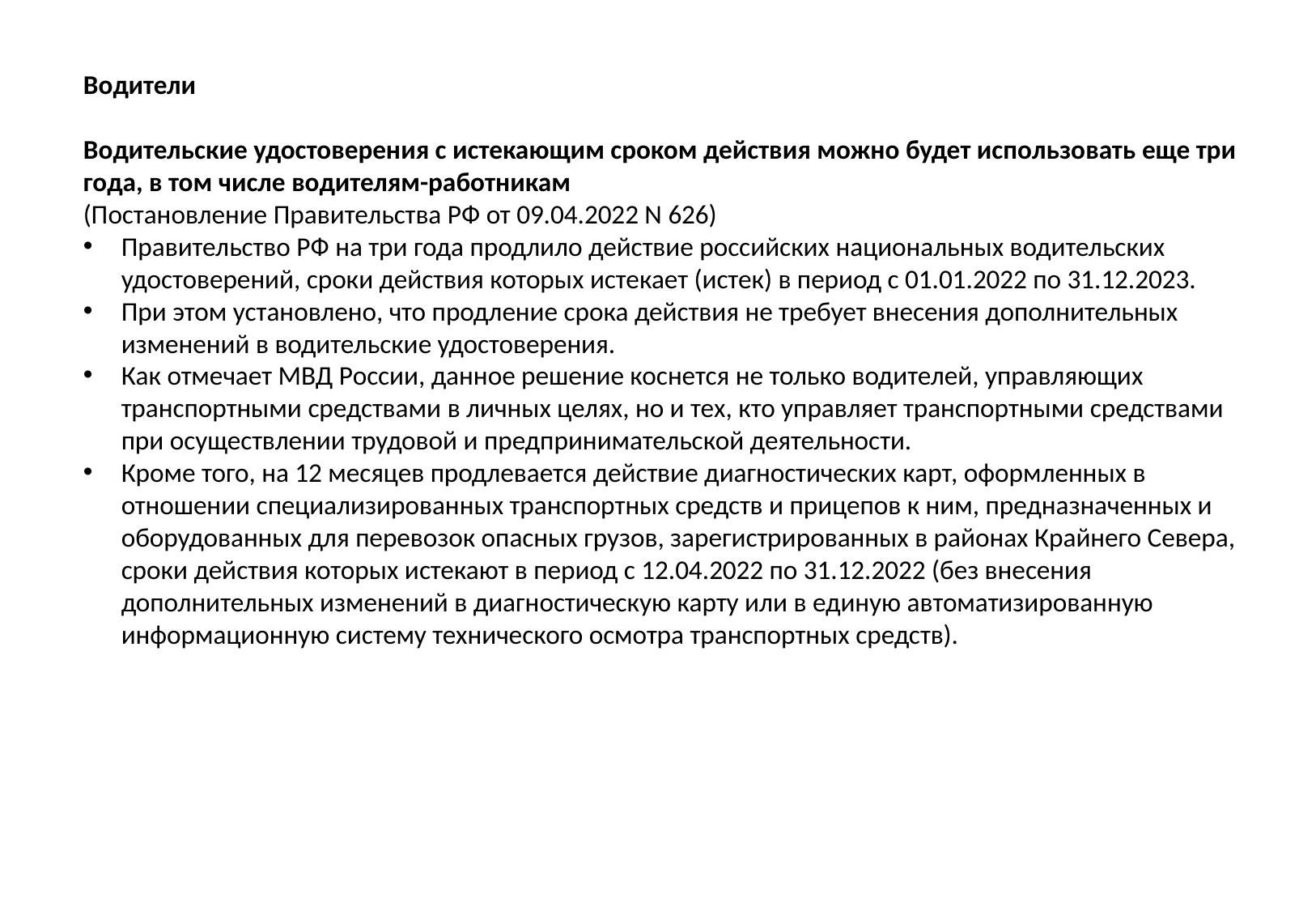

Водители

Водительские удостоверения с истекающим сроком действия можно будет использовать еще три года, в том числе водителям-работникам
(Постановление Правительства РФ от 09.04.2022 N 626)
Правительство РФ на три года продлило действие российских национальных водительских удостоверений, сроки действия которых истекает (истек) в период с 01.01.2022 по 31.12.2023.
При этом установлено, что продление срока действия не требует внесения дополнительных изменений в водительские удостоверения.
Как отмечает МВД России, данное решение коснется не только водителей, управляющих транспортными средствами в личных целях, но и тех, кто управляет транспортными средствами при осуществлении трудовой и предпринимательской деятельности.
Кроме того, на 12 месяцев продлевается действие диагностических карт, оформленных в отношении специализированных транспортных средств и прицепов к ним, предназначенных и оборудованных для перевозок опасных грузов, зарегистрированных в районах Крайнего Севера, сроки действия которых истекают в период с 12.04.2022 по 31.12.2022 (без внесения дополнительных изменений в диагностическую карту или в единую автоматизированную информационную систему технического осмотра транспортных средств).